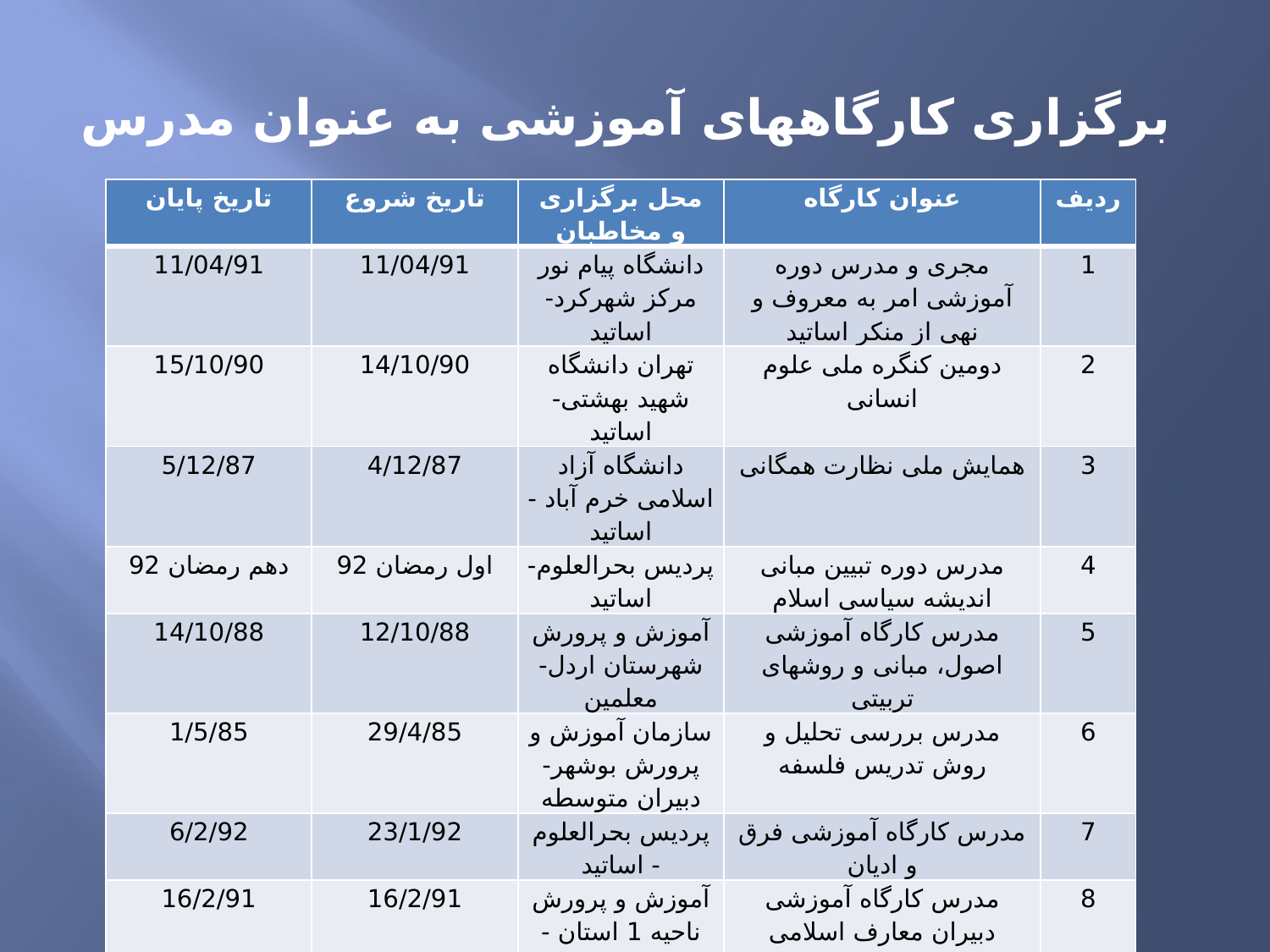

برگزاری کارگاههای آموزشی به عنوان مدرس

| تاریخ پایان | تاریخ شروع | محل برگزاری و مخاطبان | عنوان کارگاه | ردیف |
| --- | --- | --- | --- | --- |
| 11/04/91 | 11/04/91 | دانشگاه پیام نور مرکز شهرکرد- اساتید | مجری و مدرس دوره آموزشی امر به معروف و نهی از منکر اساتید | 1 |
| 15/10/90 | 14/10/90 | تهران دانشگاه شهید بهشتی- اساتید | دومین کنگره ملی علوم انسانی | 2 |
| 5/12/87 | 4/12/87 | دانشگاه آزاد اسلامی خرم آباد - اساتید | همایش ملی نظارت همگانی | 3 |
| دهم رمضان 92 | اول رمضان 92 | پردیس بحرالعلوم- اساتید | مدرس دوره تبیین مبانی اندیشه سیاسی اسلام | 4 |
| 14/10/88 | 12/10/88 | آموزش و پرورش شهرستان اردل- معلمین | مدرس کارگاه آموزشی اصول، مبانی و روش­های تربیتی | 5 |
| 1/5/85 | 29/4/85 | سازمان آموزش و پرورش بوشهر- دبیران متوسطه | مدرس بررسی تحلیل و روش تدریس فلسفه | 6 |
| 6/2/92 | 23/1/92 | پردیس بحرالعلوم - اساتید | مدرس کارگاه آموزشی فرق و ادیان | 7 |
| 16/2/91 | 16/2/91 | آموزش و پرورش ناحیه 1 استان - دبیران | مدرس کارگاه آموزشی دبیران معارف اسلامی | 8 |